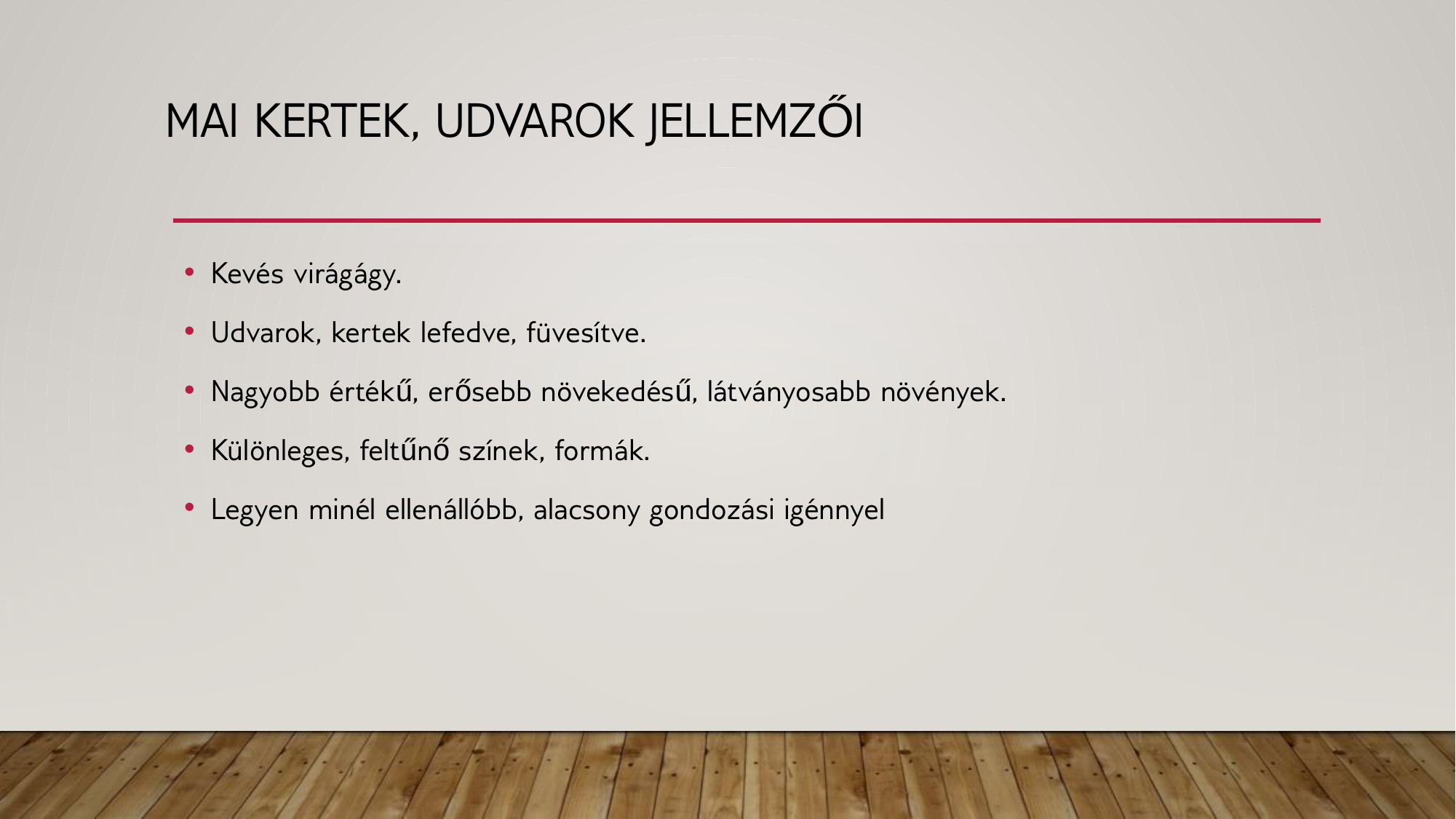

# Mai kertek, udvarok jellemzői
Kevés virágágy.
Udvarok, kertek lefedve, füvesítve.
Nagyobb értékű, erősebb növekedésű, látványosabb növények.
Különleges, feltűnő színek, formák.
Legyen minél ellenállóbb, alacsony gondozási igénnyel